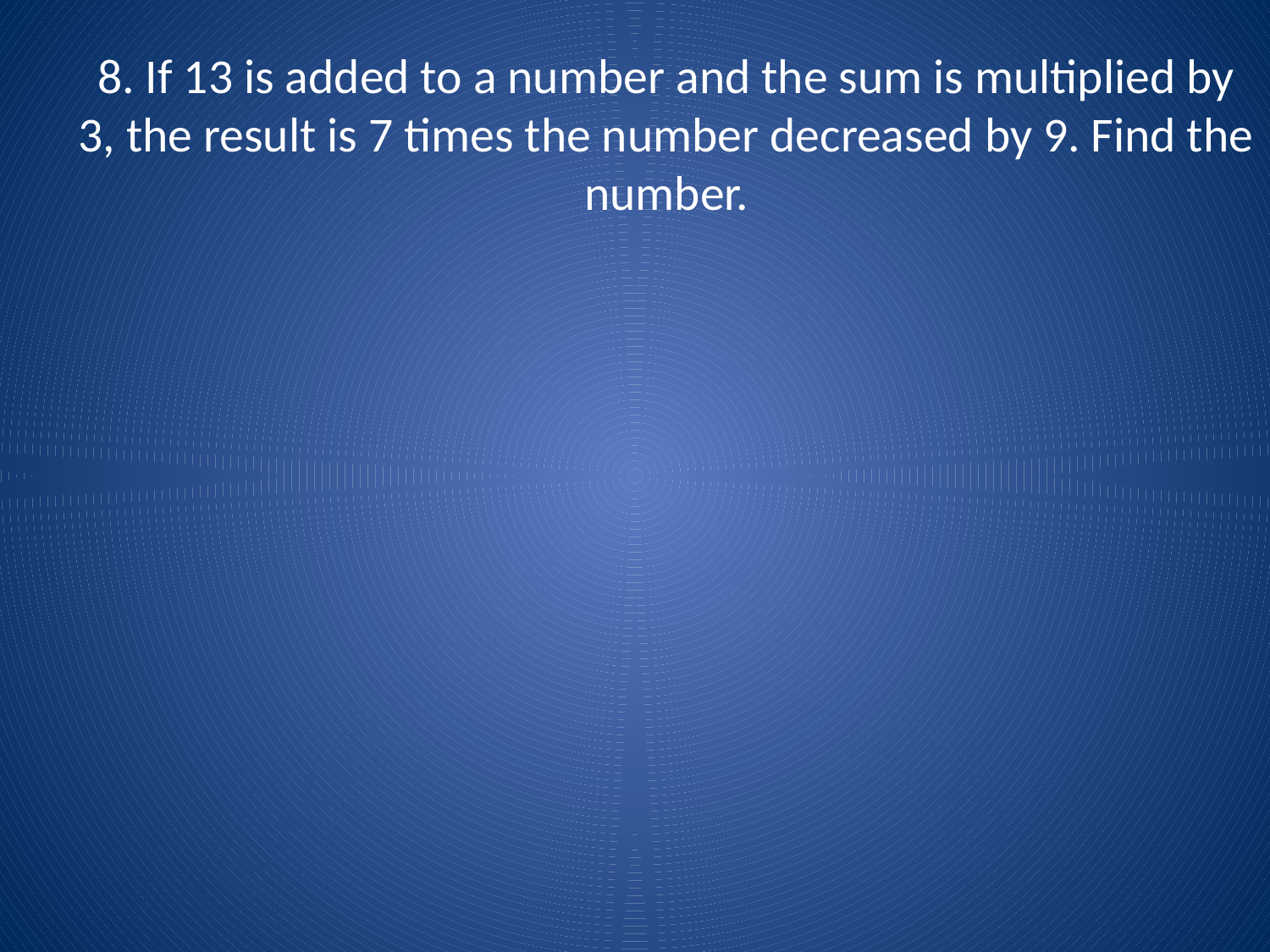

# 8. If 13 is added to a number and the sum is multiplied by 3, the result is 7 times the number decreased by 9. Find the number.